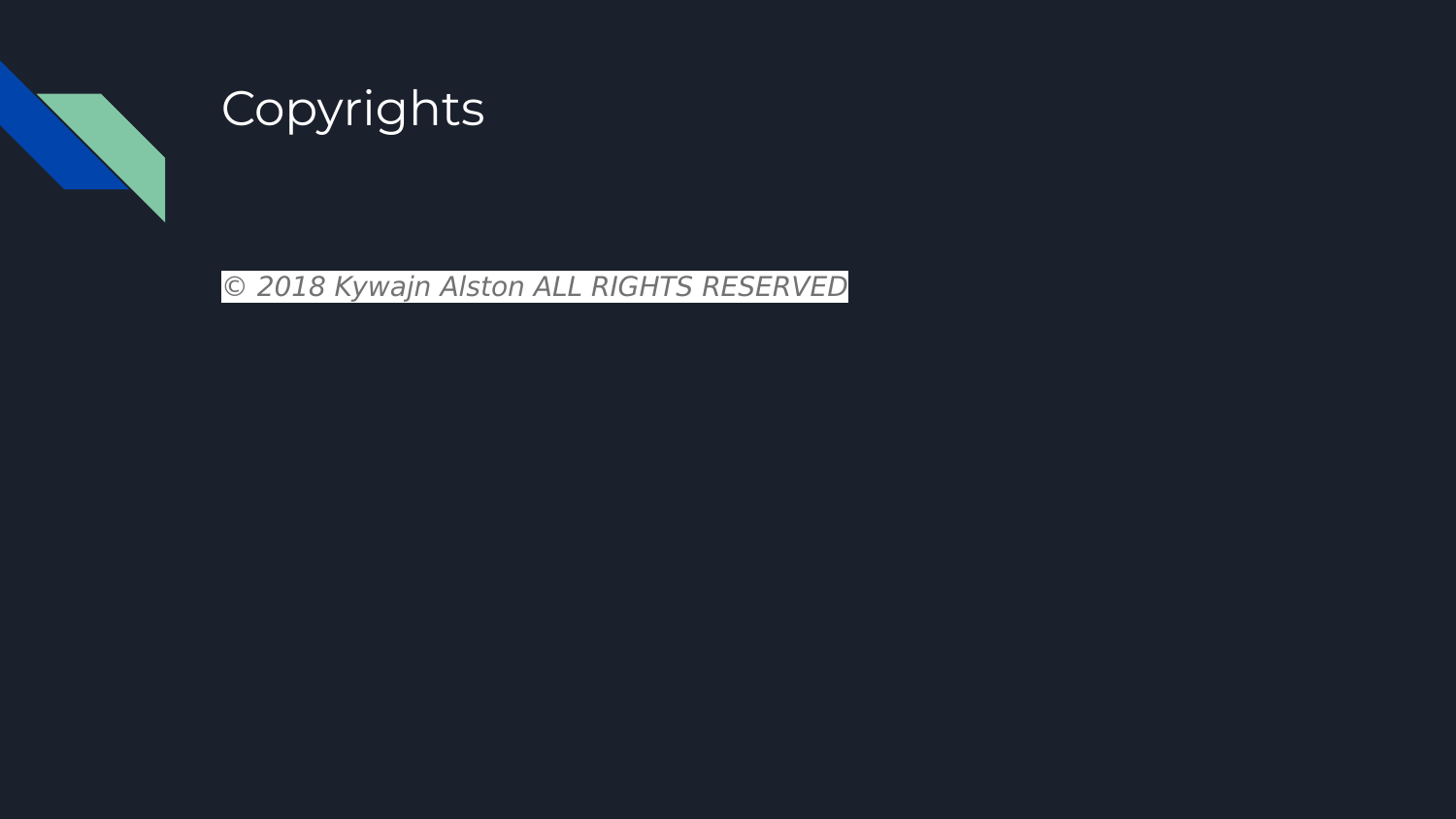

# Copyrights
© 2018 Kywajn Alston ALL RIGHTS RESERVED